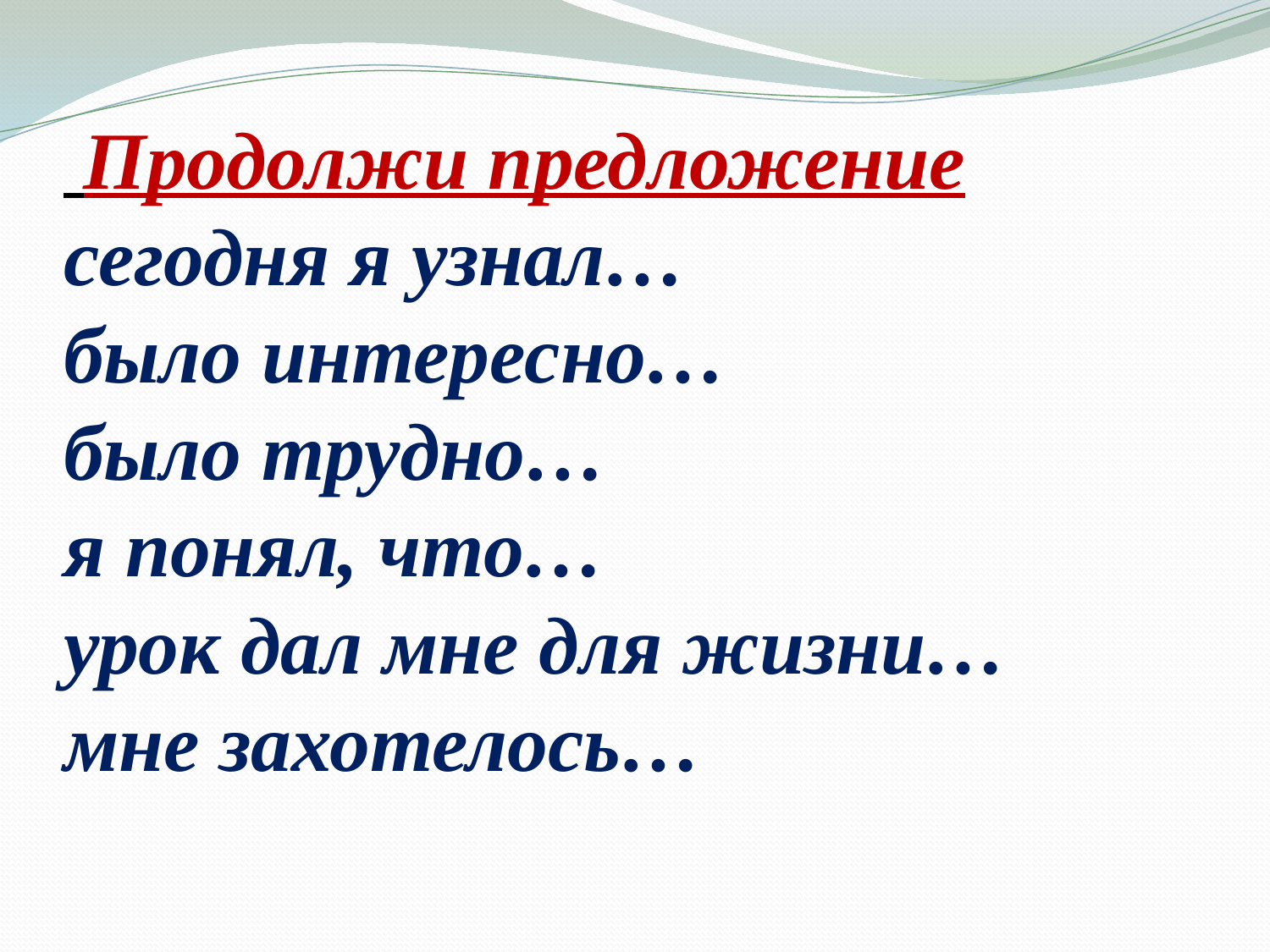

# Продолжи предложение сегодня я узнал… было интересно… было трудно… я понял, что… урок дал мне для жизни… мне захотелось…